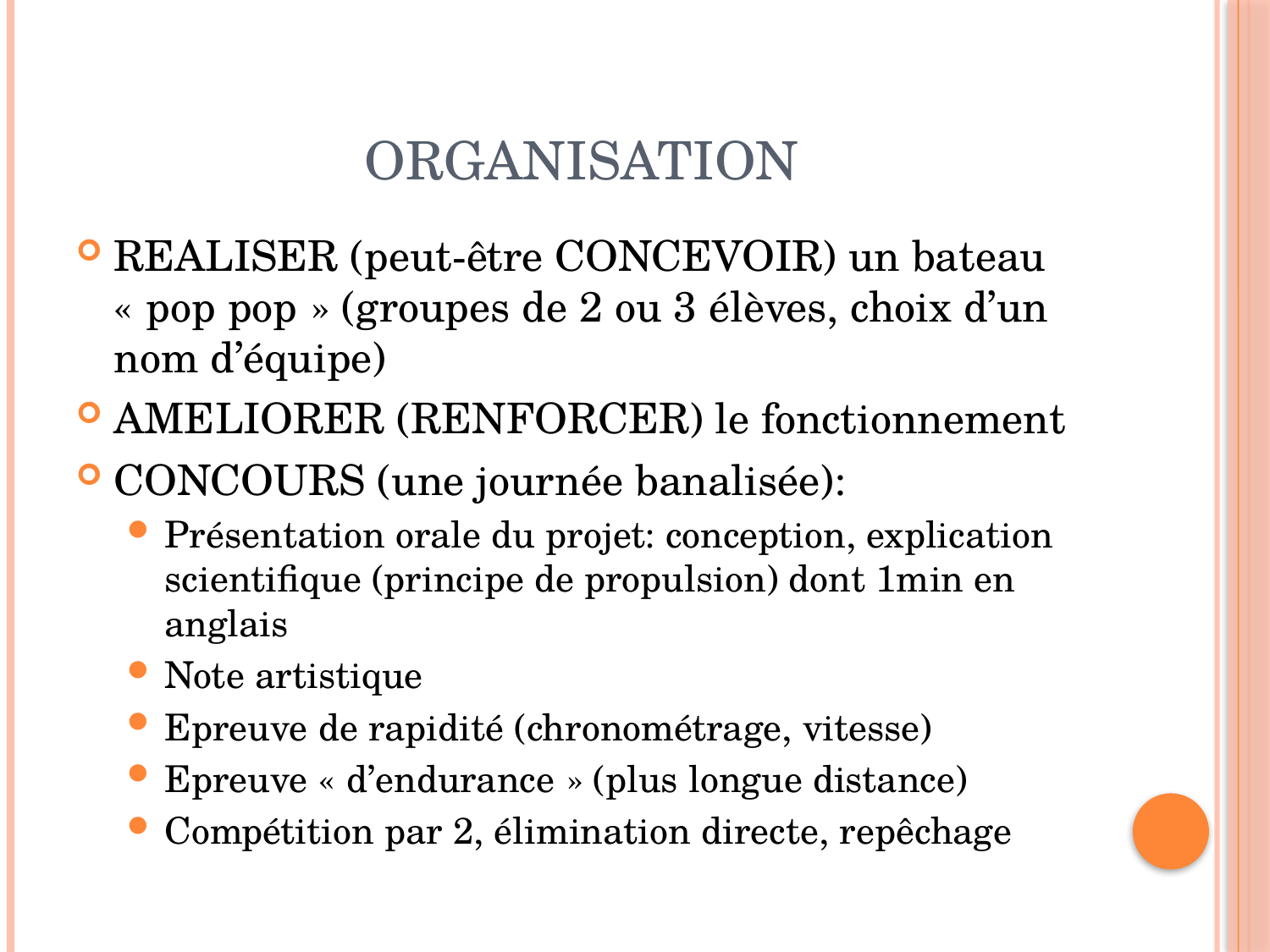

# ORGANISATION
REALISER (peut-être CONCEVOIR) un bateau « pop pop » (groupes de 2 ou 3 élèves, choix d’un nom d’équipe)
AMELIORER (RENFORCER) le fonctionnement
CONCOURS (une journée banalisée):
Présentation orale du projet: conception, explication scientifique (principe de propulsion) dont 1min en anglais
Note artistique
Epreuve de rapidité (chronométrage, vitesse)
Epreuve « d’endurance » (plus longue distance)
Compétition par 2, élimination directe, repêchage